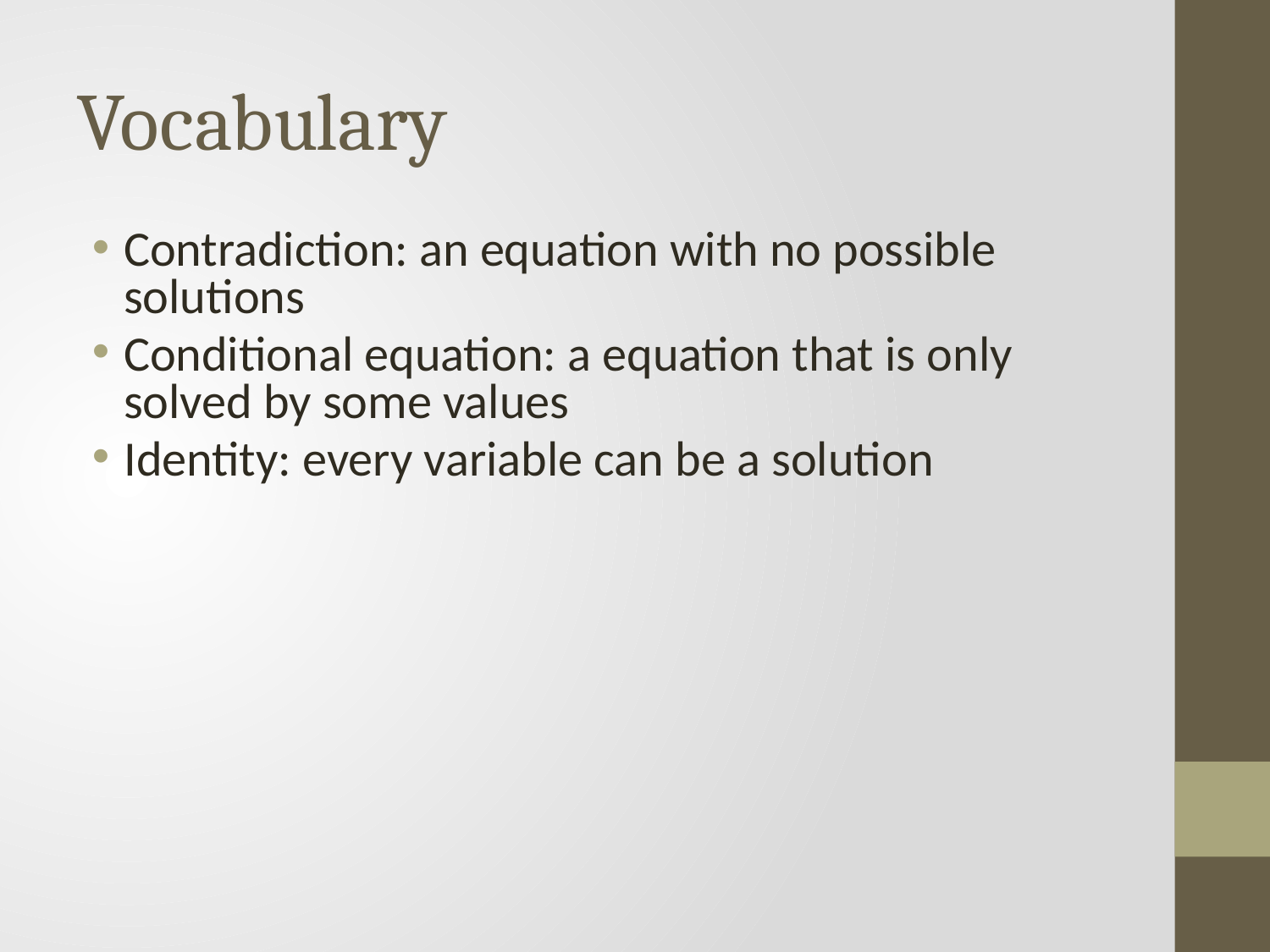

# Vocabulary
Contradiction: an equation with no possible solutions
Conditional equation: a equation that is only solved by some values
Identity: every variable can be a solution